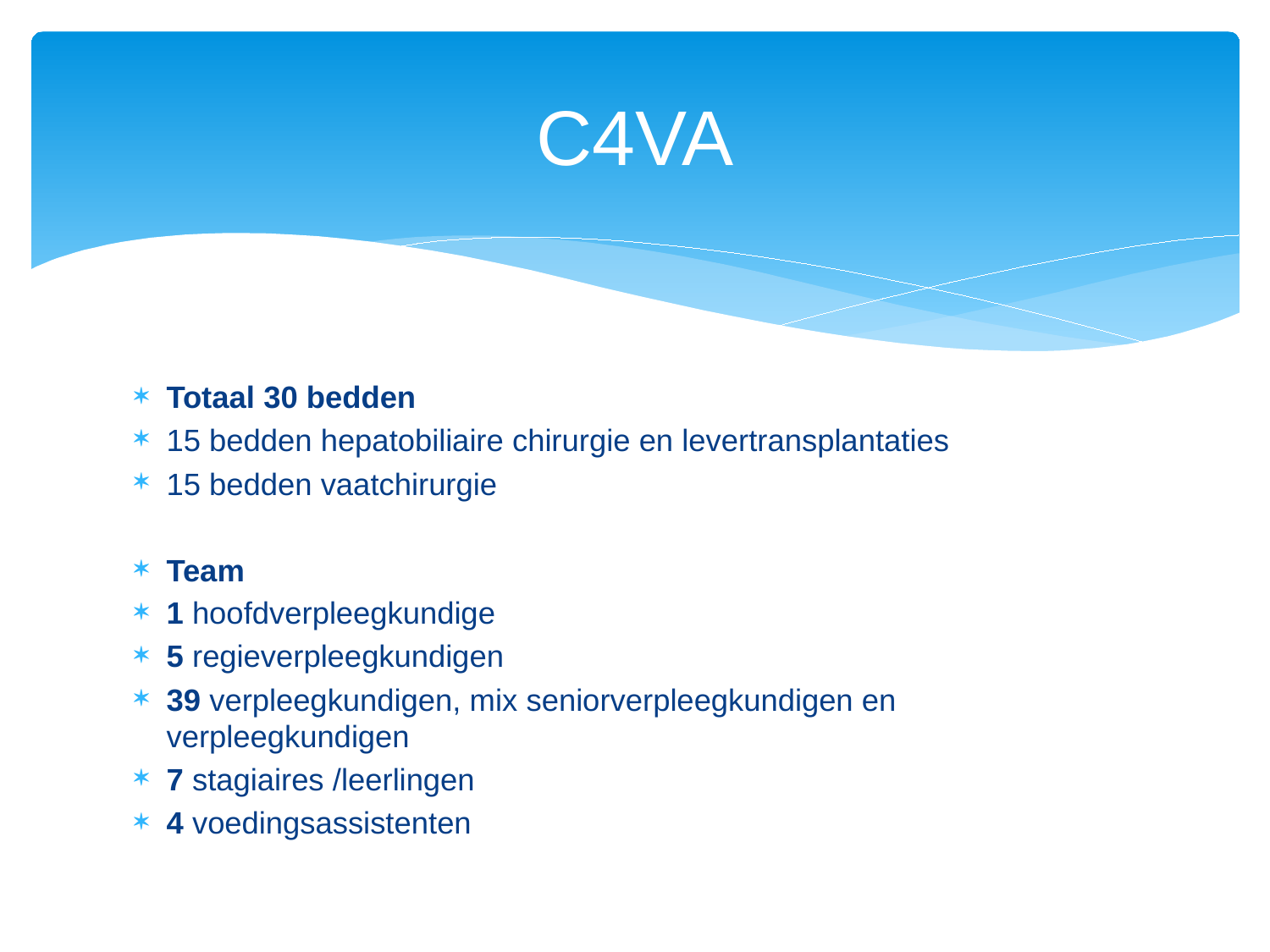

# C4VA
Totaal 30 bedden
15 bedden hepatobiliaire chirurgie en levertransplantaties
15 bedden vaatchirurgie

Team
1 hoofdverpleegkundige
5 regieverpleegkundigen
39 verpleegkundigen, mix seniorverpleegkundigen en verpleegkundigen
7 stagiaires /leerlingen
4 voedingsassistenten